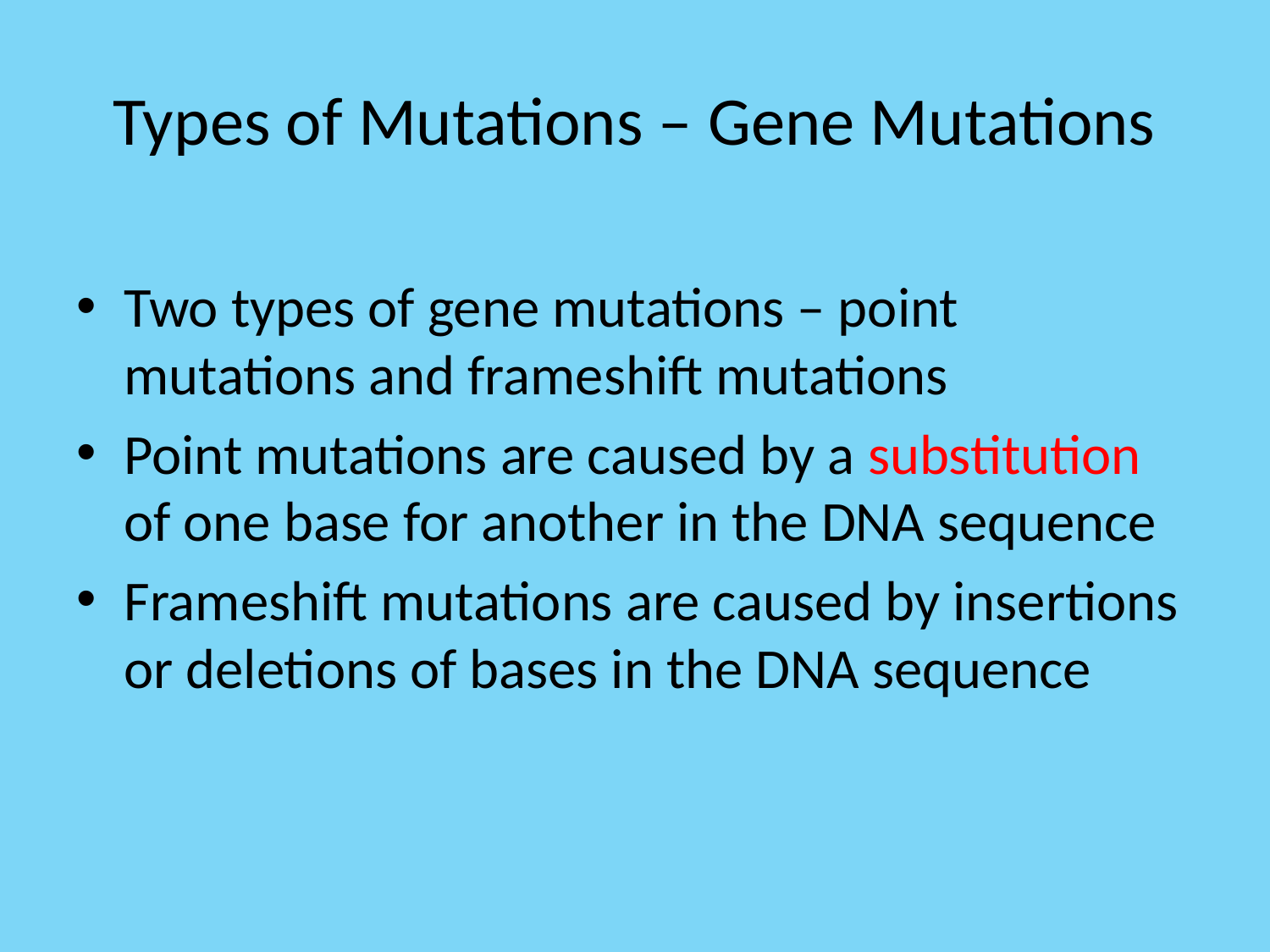

# Types of Mutations – Gene Mutations
Two types of gene mutations – point mutations and frameshift mutations
Point mutations are caused by a substitution of one base for another in the DNA sequence
Frameshift mutations are caused by insertions or deletions of bases in the DNA sequence